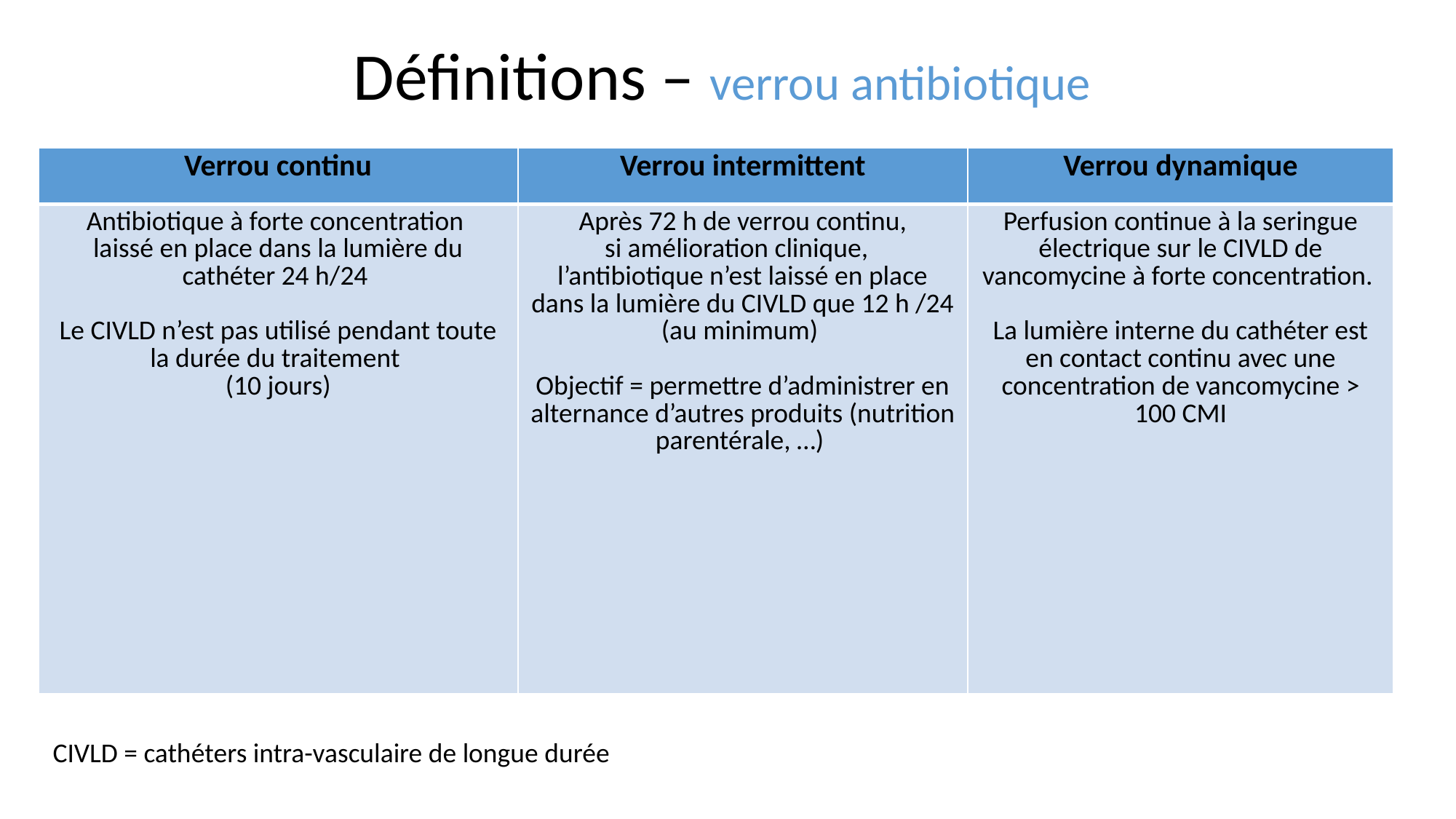

# Définitions – verrou antibiotique
| Verrou continu | Verrou intermittent | Verrou dynamique |
| --- | --- | --- |
| Antibiotique à forte concentration laissé en place dans la lumière du cathéter 24 h/24 Le CIVLD n’est pas utilisé pendant toute la durée du traitement (10 jours) | Après 72 h de verrou continu, si amélioration clinique, l’antibiotique n’est laissé en place dans la lumière du CIVLD que 12 h /24 (au minimum) Objectif = permettre d’administrer en alternance d’autres produits (nutrition parentérale, …) | Perfusion continue à la seringue électrique sur le CIVLD de vancomycine à forte concentration. La lumière interne du cathéter est en contact continu avec une concentration de vancomycine > 100 CMI |
CIVLD = cathéters intra-vasculaire de longue durée